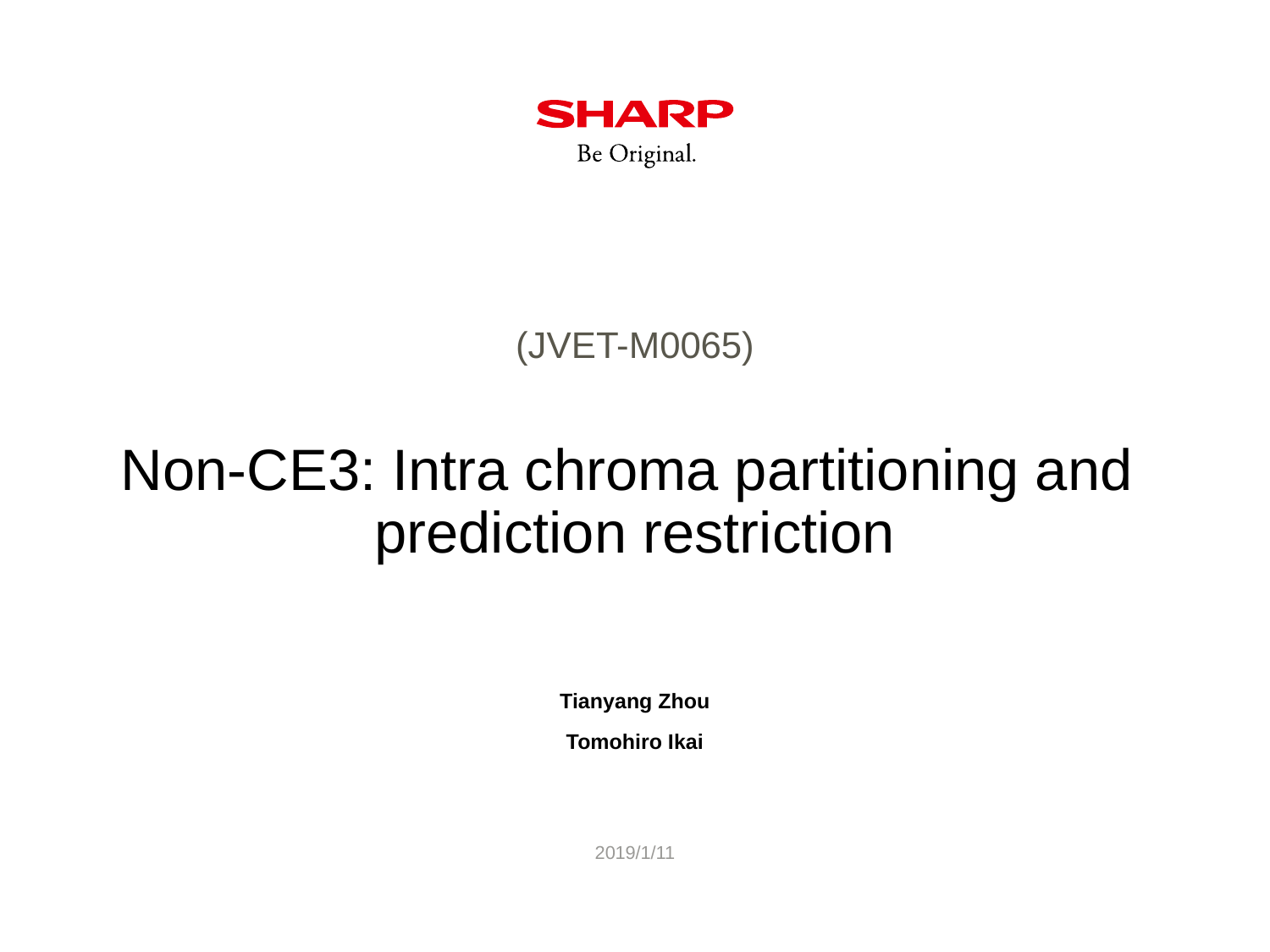

(JVET-M0065)
# Non-CE3: Intra chroma partitioning and prediction restriction
Tianyang Zhou
Tomohiro Ikai

2019/1/11